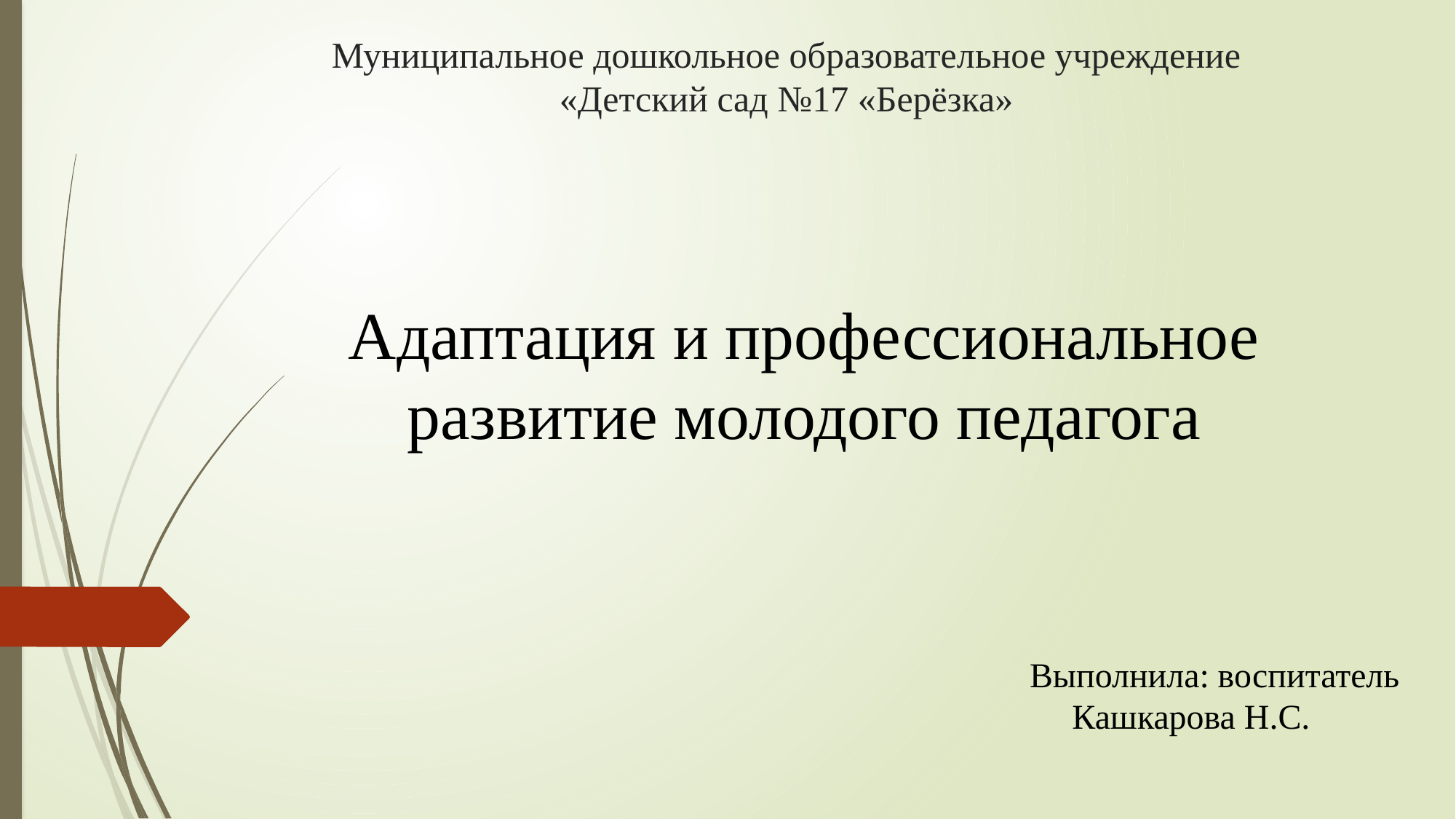

# Муниципальное дошкольное образовательное учреждение «Детский сад №17 «Берёзка»
Адаптация и профессиональное развитие молодого педагога
Выполнила: воспитатель Кашкарова Н.С.